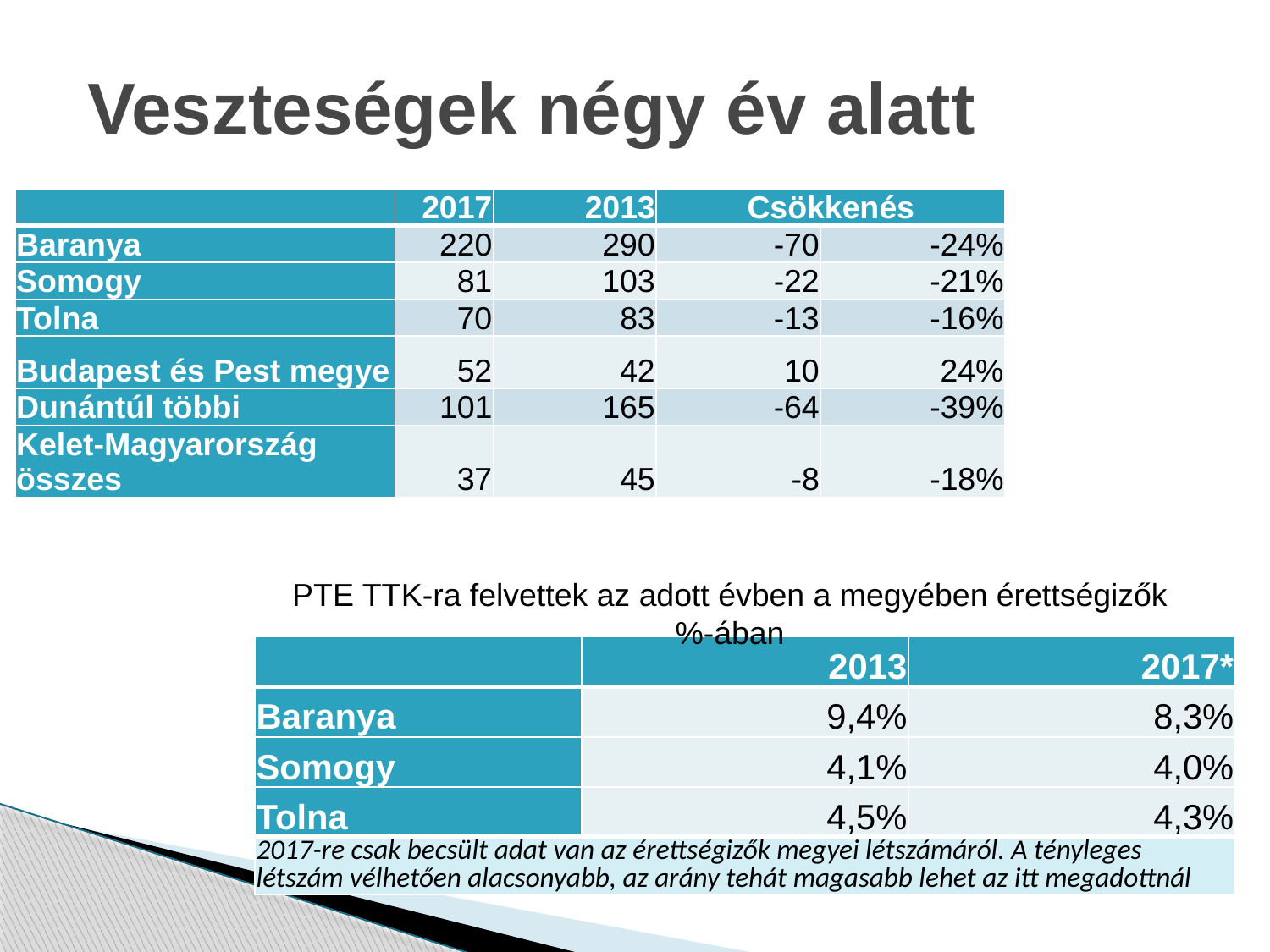

# Veszteségek négy év alatt
|  | 2017 | 2013 | Csökkenés |  |
| --- | --- | --- | --- | --- |
| Baranya | 220 | 290 | -70 | -24% |
| Somogy | 81 | 103 | -22 | -21% |
| Tolna | 70 | 83 | -13 | -16% |
| Budapest és Pest megye | 52 | 42 | 10 | 24% |
| Dunántúl többi | 101 | 165 | -64 | -39% |
| Kelet-Magyarország összes | 37 | 45 | -8 | -18% |
PTE TTK-ra felvettek az adott évben a megyében érettségizők %-ában
|  | 2013 | 2017\* |
| --- | --- | --- |
| Baranya | 9,4% | 8,3% |
| Somogy | 4,1% | 4,0% |
| Tolna | 4,5% | 4,3% |
| 2017-re csak becsült adat van az érettségizők megyei létszámáról. A tényleges létszám vélhetően alacsonyabb, az arány tehát magasabb lehet az itt megadottnál |  |  |